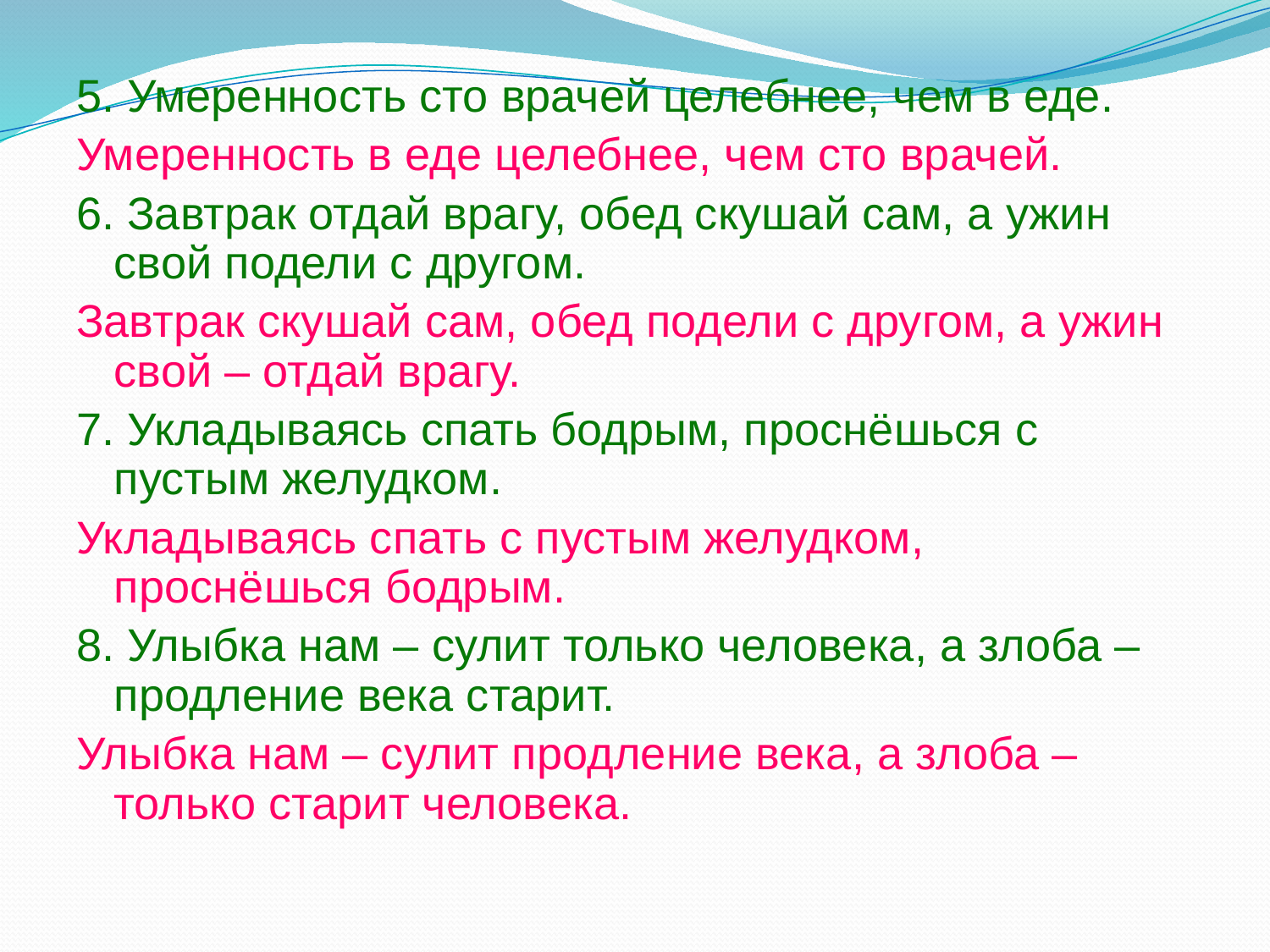

5. Умеренность сто врачей целебнее, чем в еде.
Умеренность в еде целебнее, чем сто врачей.
6. Завтрак отдай врагу, обед скушай сам, а ужин свой подели с другом.
Завтрак скушай сам, обед подели с другом, а ужин свой – отдай врагу.
7. Укладываясь спать бодрым, проснёшься с пустым желудком.
Укладываясь спать с пустым желудком, проснёшься бодрым.
8. Улыбка нам – сулит только человека, а злоба – продление века старит.
Улыбка нам – сулит продление века, а злоба – только старит человека.